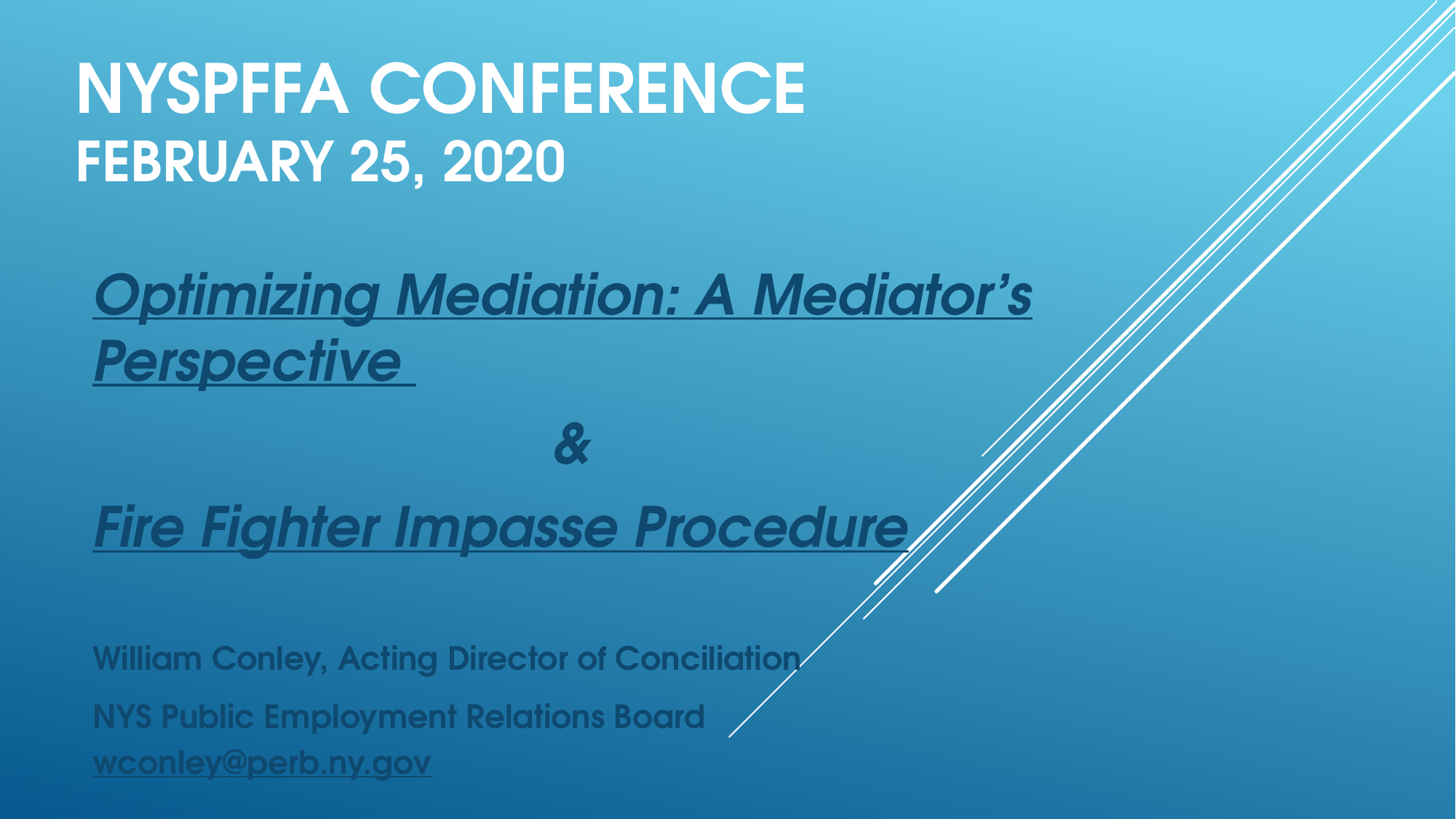

# NYSPFFA Conference February 25, 2020
Optimizing Mediation: A Mediator’s Perspective
&
Fire Fighter Impasse Procedure

William Conley, Acting Director of Conciliation
NYS Public Employment Relations Board wconley@perb.ny.gov